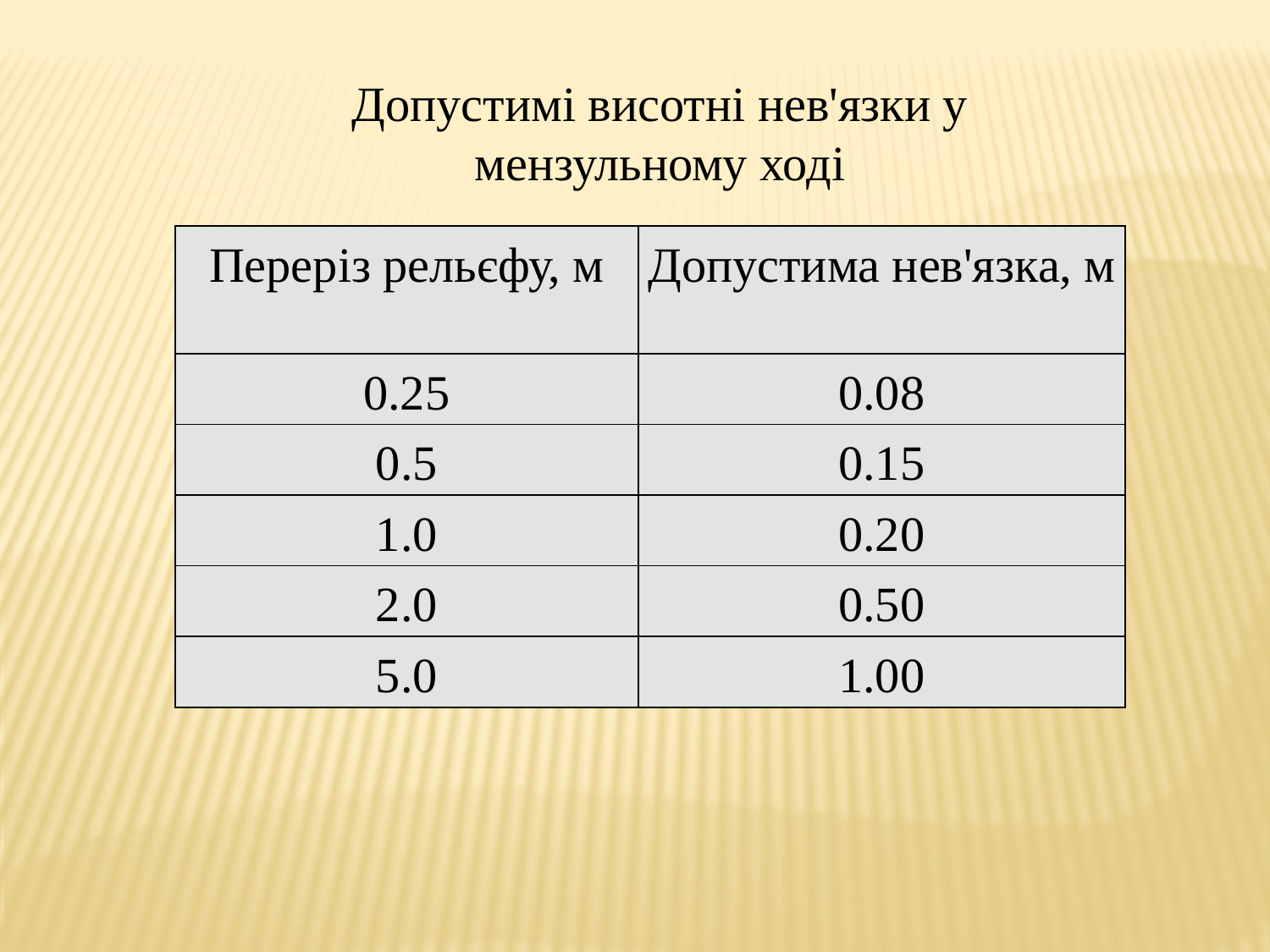

Допустимі висотні нев'язки у мензульному ході
| Переріз рельєфу, м | Допустима нев'язка, м |
| --- | --- |
| 0.25 | 0.08 |
| 0.5 | 0.15 |
| 1.0 | 0.20 |
| 2.0 | 0.50 |
| 5.0 | 1.00 |